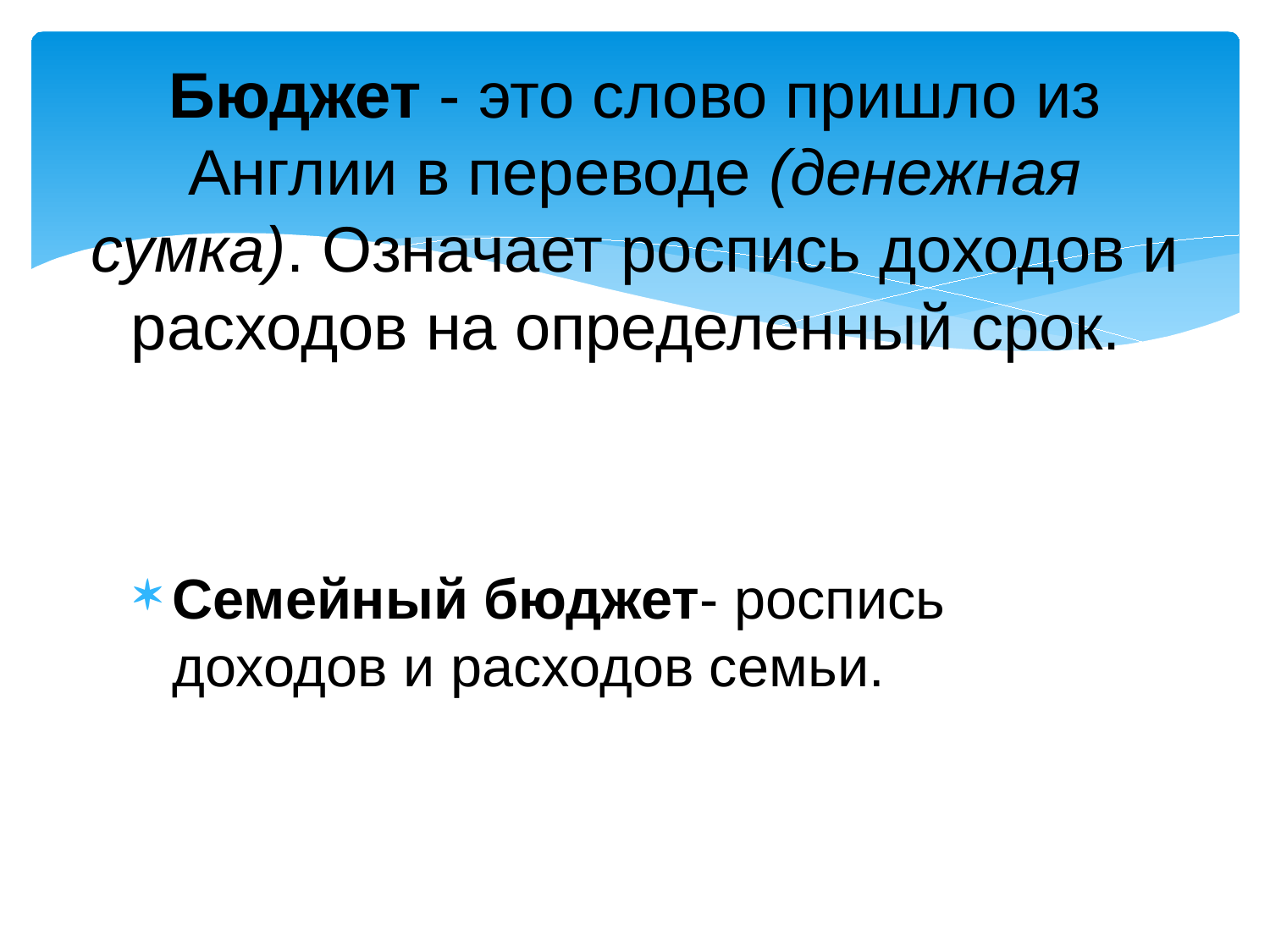

# Бюджет - это слово пришло из Англии в переводе (денежная сумка). Означает роспись доходов и расходов на определенный срок.
Семейный бюджет- роспись доходов и расходов семьи.